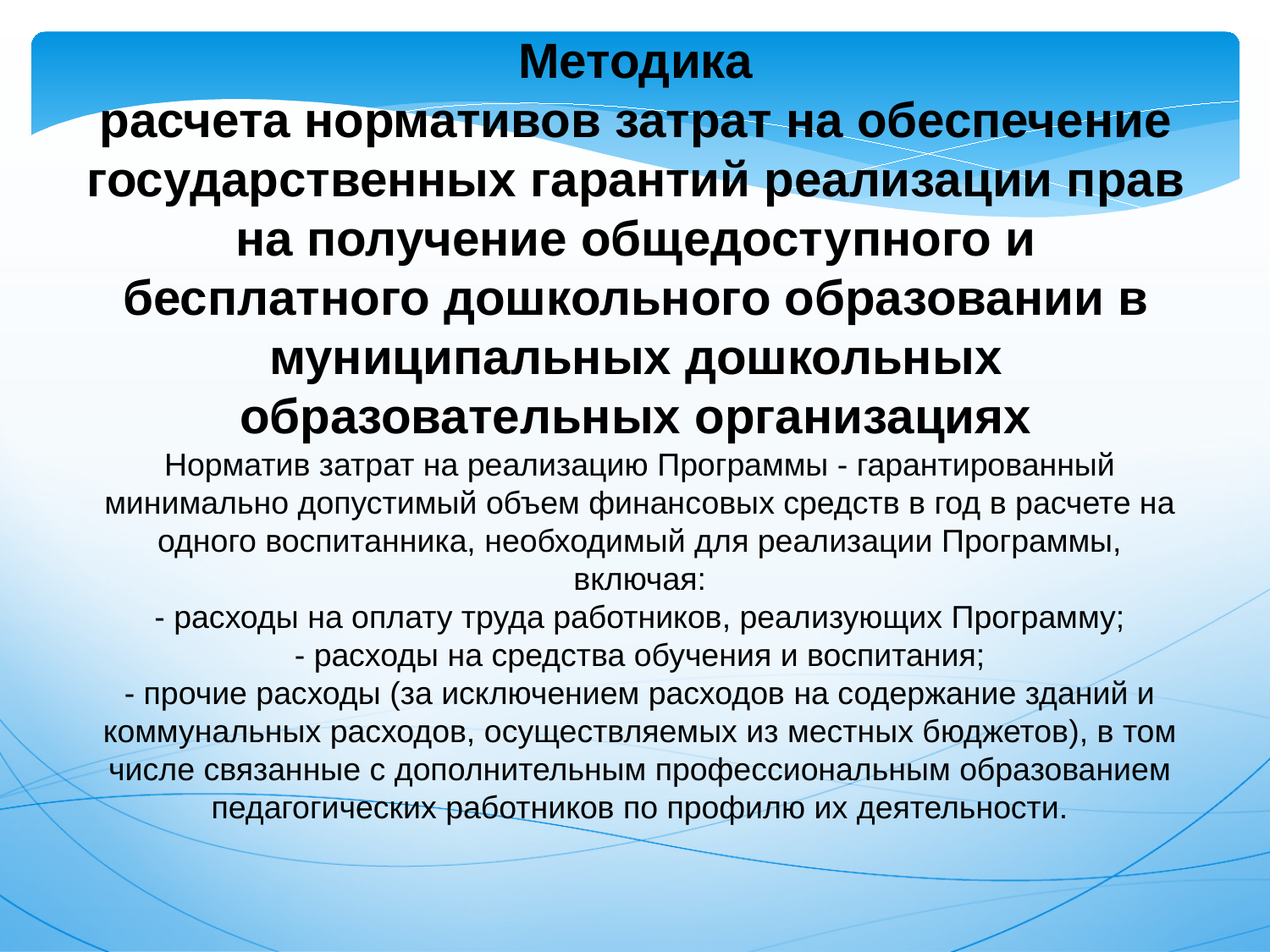

Методика
расчета нормативов затрат на обеспечение государственных гарантий реализации прав на получение общедоступного и бесплатного дошкольного образовании в муниципальных дошкольных образовательных организациях
Норматив затрат на реализацию Программы - гарантированный минимально допустимый объем финансовых средств в год в расчете на одного воспитанника, необходимый для реализации Программы, включая:
- расходы на оплату труда работников, реализующих Программу;
- расходы на средства обучения и воспитания;
- прочие расходы (за исключением расходов на содержание зданий и коммунальных расходов, осуществляемых из местных бюджетов), в том числе связанные с дополнительным профессиональным образованием педагогических работников по профилю их деятельности.